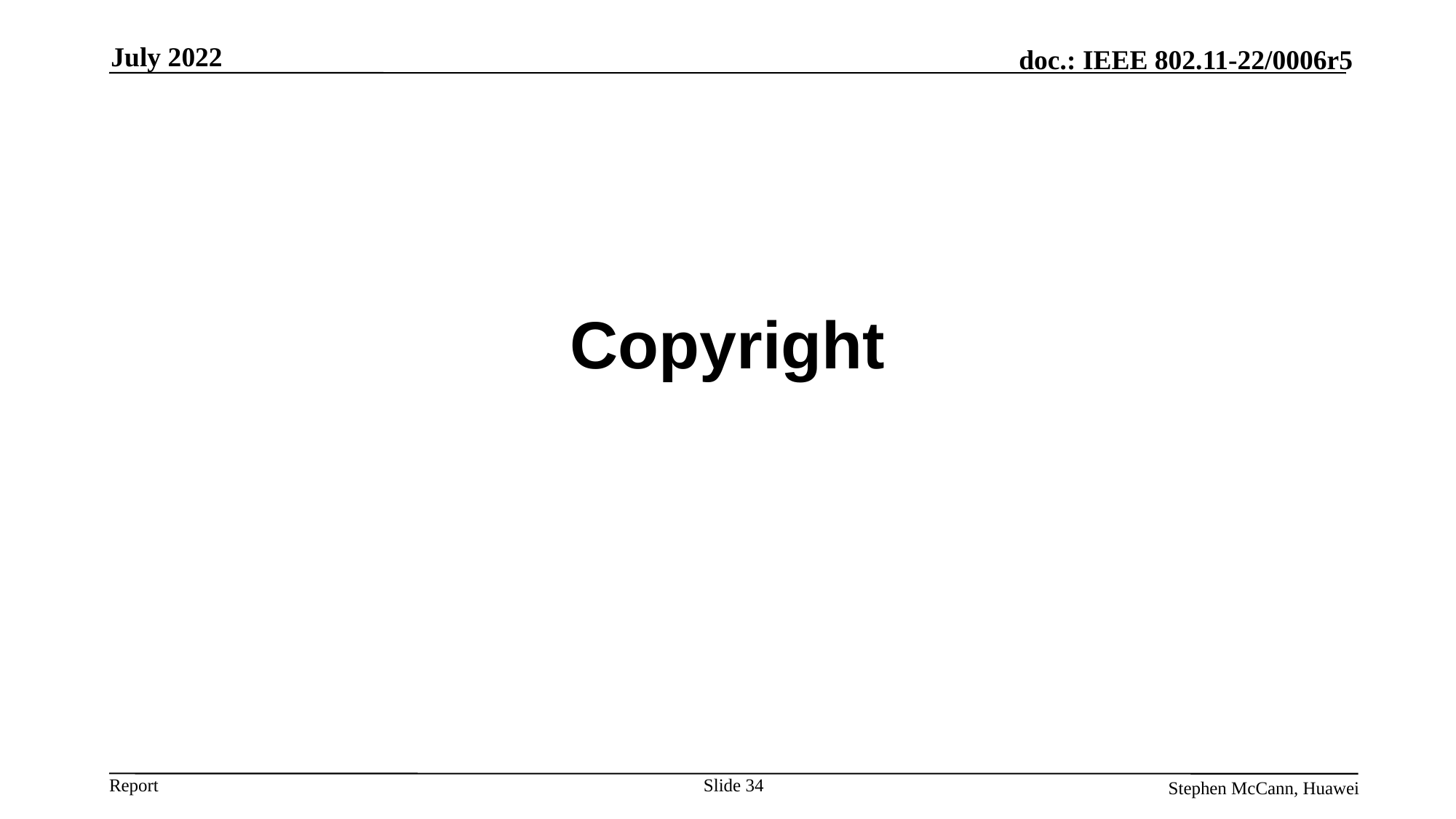

July 2022
# Copyright
Slide 34
Stephen McCann, Huawei